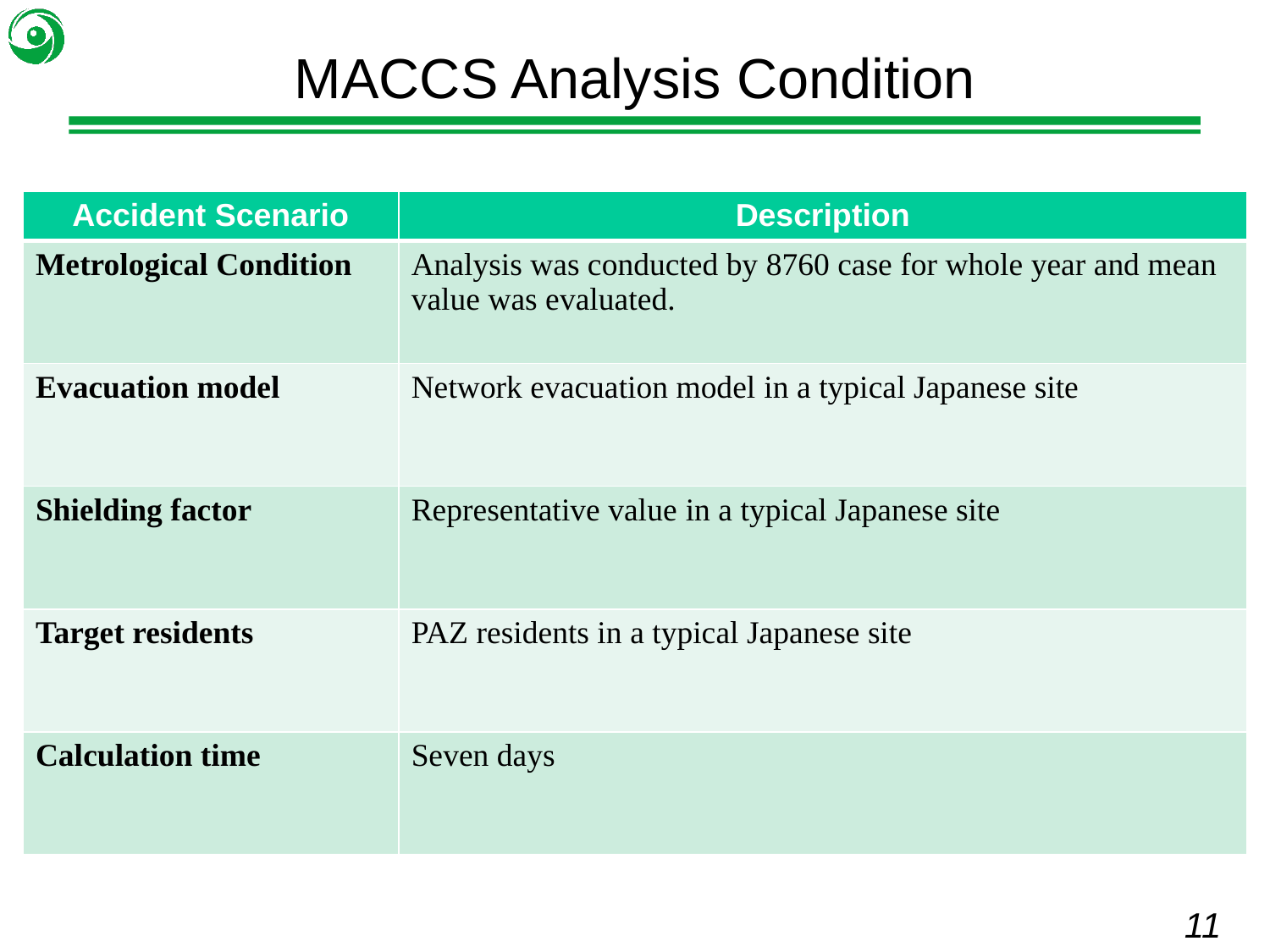

# MACCS Analysis Condition
| Accident Scenario | Description |
| --- | --- |
| Metrological Condition | Analysis was conducted by 8760 case for whole year and mean value was evaluated. |
| Evacuation model | Network evacuation model in a typical Japanese site |
| Shielding factor | Representative value in a typical Japanese site |
| Target residents | PAZ residents in a typical Japanese site |
| Calculation time | Seven days |